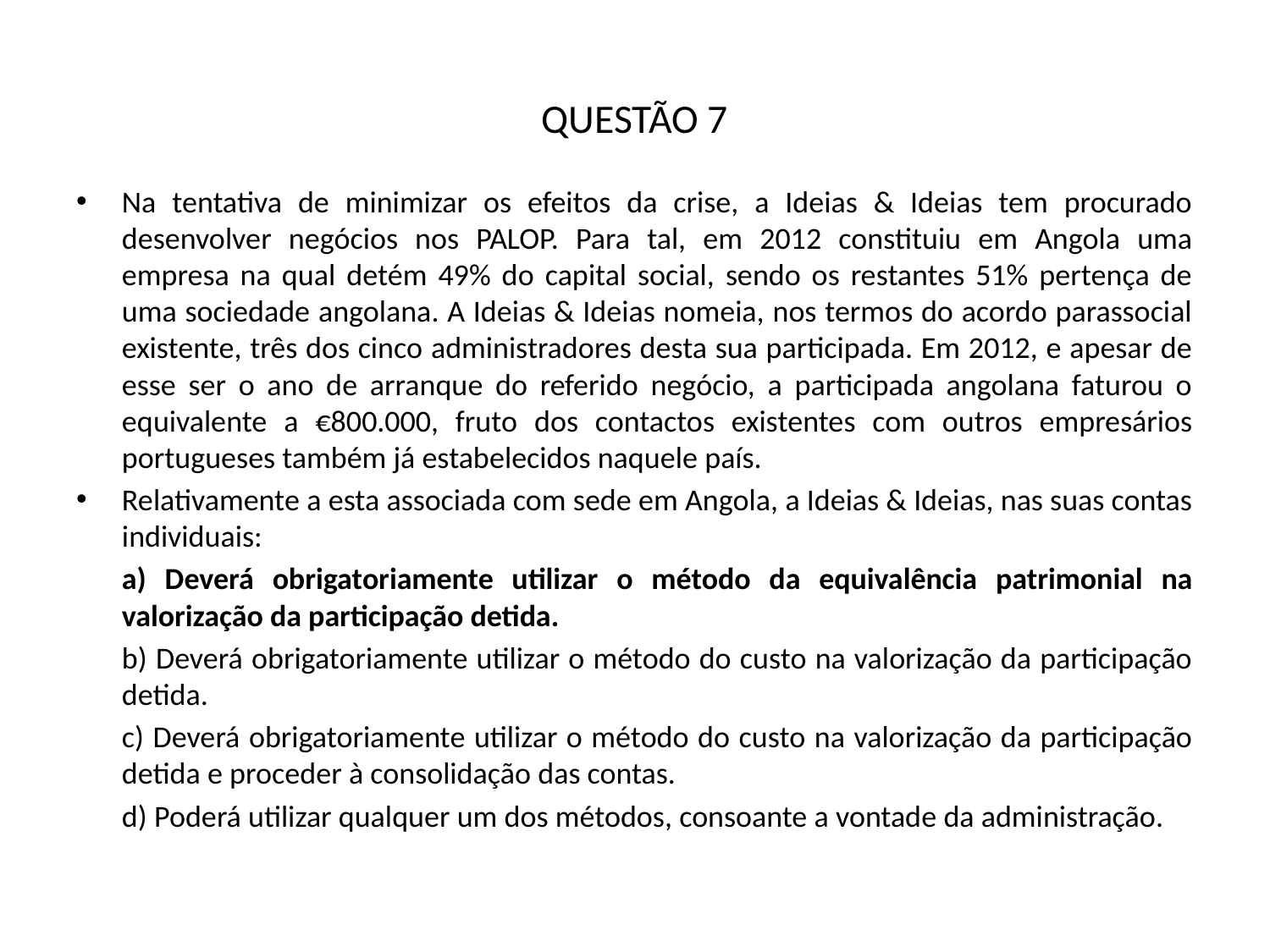

# QUESTÃO 7
Na tentativa de minimizar os efeitos da crise, a Ideias & Ideias tem procurado desenvolver negócios nos PALOP. Para tal, em 2012 constituiu em Angola uma empresa na qual detém 49% do capital social, sendo os restantes 51% pertença de uma sociedade angolana. A Ideias & Ideias nomeia, nos termos do acordo parassocial existente, três dos cinco administradores desta sua participada. Em 2012, e apesar de esse ser o ano de arranque do referido negócio, a participada angolana faturou o equivalente a €800.000, fruto dos contactos existentes com outros empresários portugueses também já estabelecidos naquele país.
Relativamente a esta associada com sede em Angola, a Ideias & Ideias, nas suas contas individuais:
	a) Deverá obrigatoriamente utilizar o método da equivalência patrimonial na valorização da participação detida.
	b) Deverá obrigatoriamente utilizar o método do custo na valorização da participação detida.
	c) Deverá obrigatoriamente utilizar o método do custo na valorização da participação detida e proceder à consolidação das contas.
	d) Poderá utilizar qualquer um dos métodos, consoante a vontade da administração.